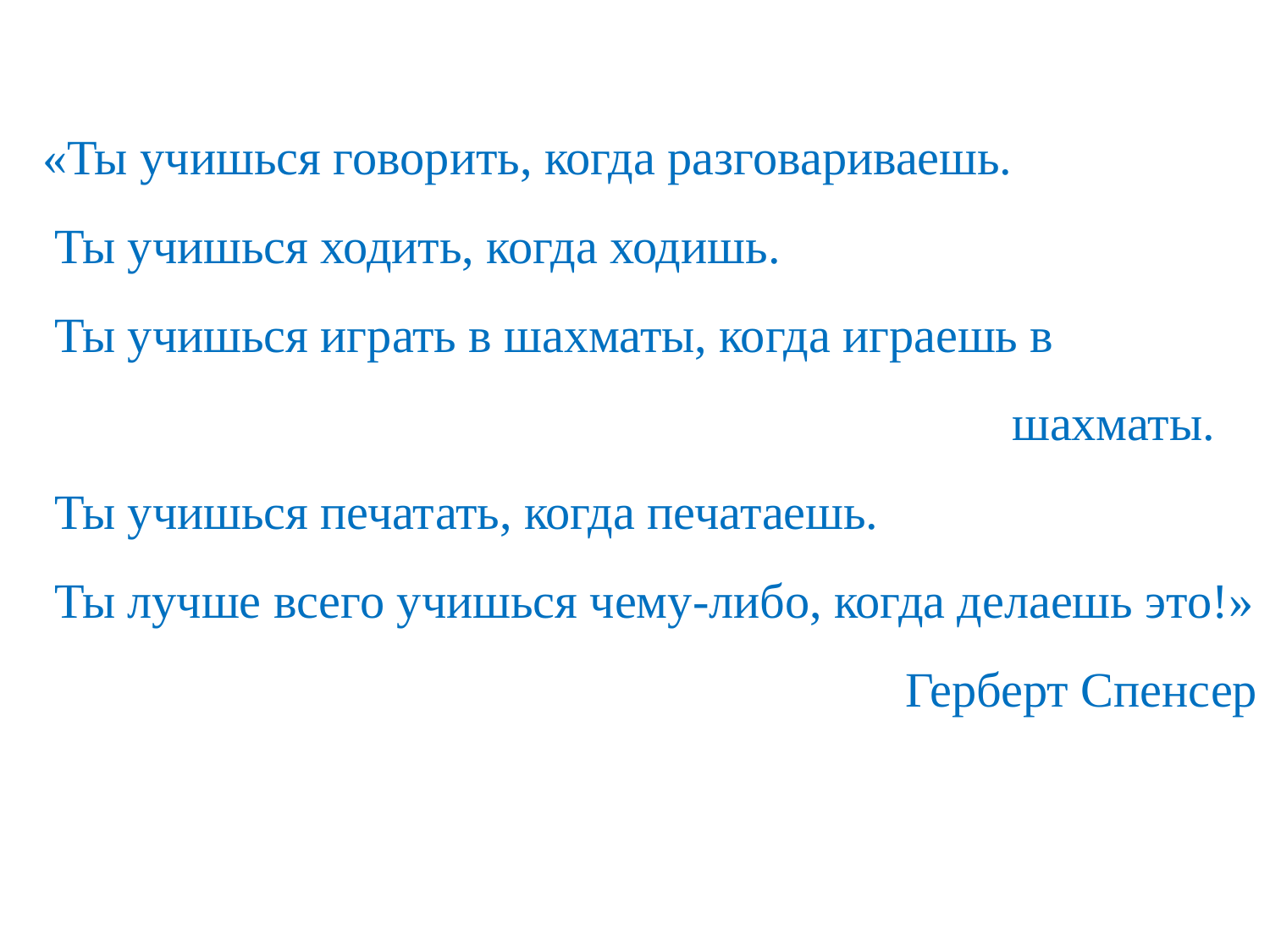

«Ты учишься говорить, когда разговариваешь.
 Ты учишься ходить, когда ходишь.
 Ты учишься играть в шахматы, когда играешь в
                                                                               шахматы.
 Ты учишься печатать, когда печатаешь.
 Ты лучше всего учишься чему-либо, когда делаешь это!»
Герберт Спенсер